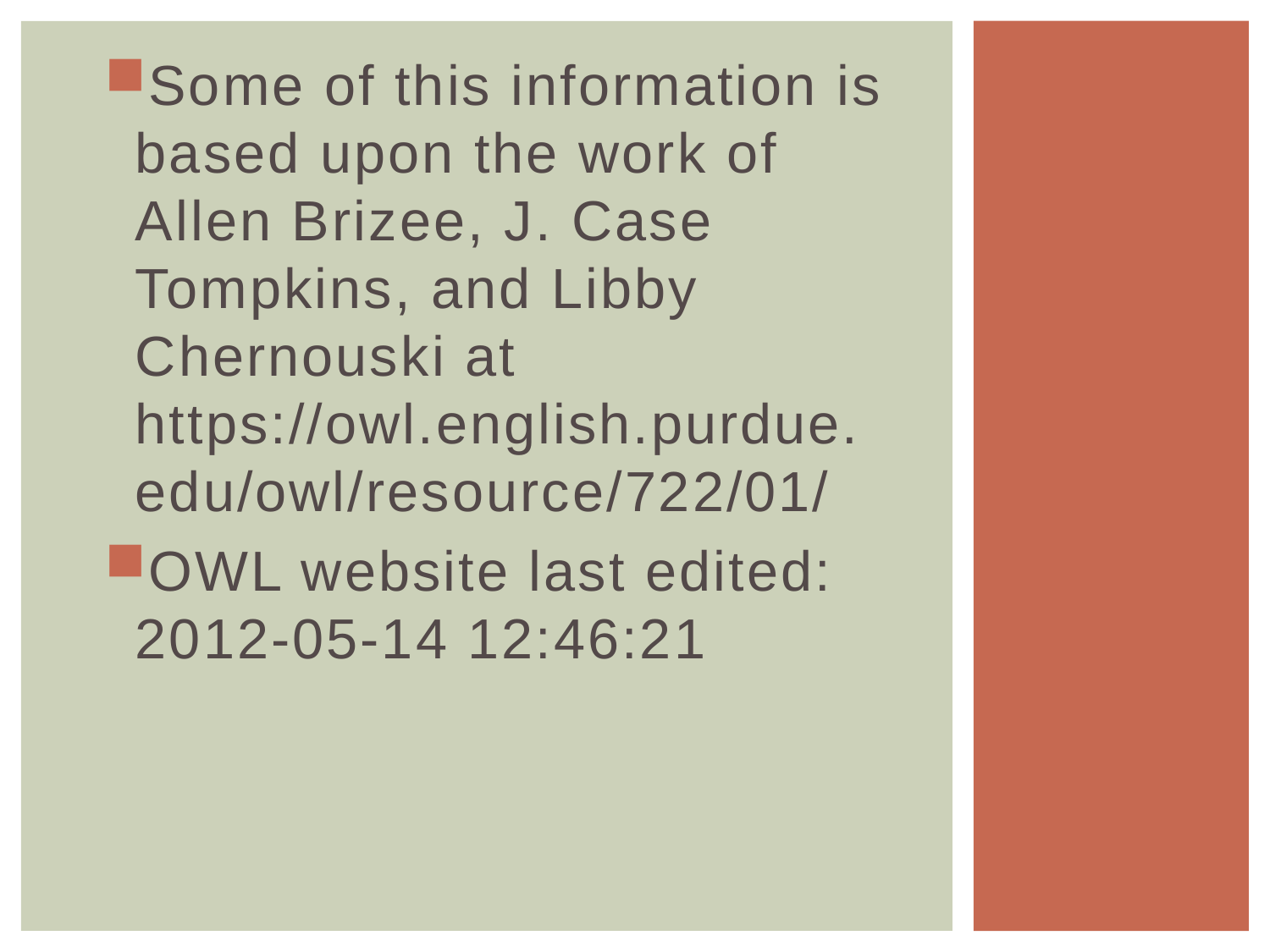

Some of this information is based upon the work of Allen Brizee, J. Case Tompkins, and Libby Chernouski at https://owl.english.purdue.edu/owl/resource/722/01/
OWL website last edited: 2012-05-14 12:46:21
#